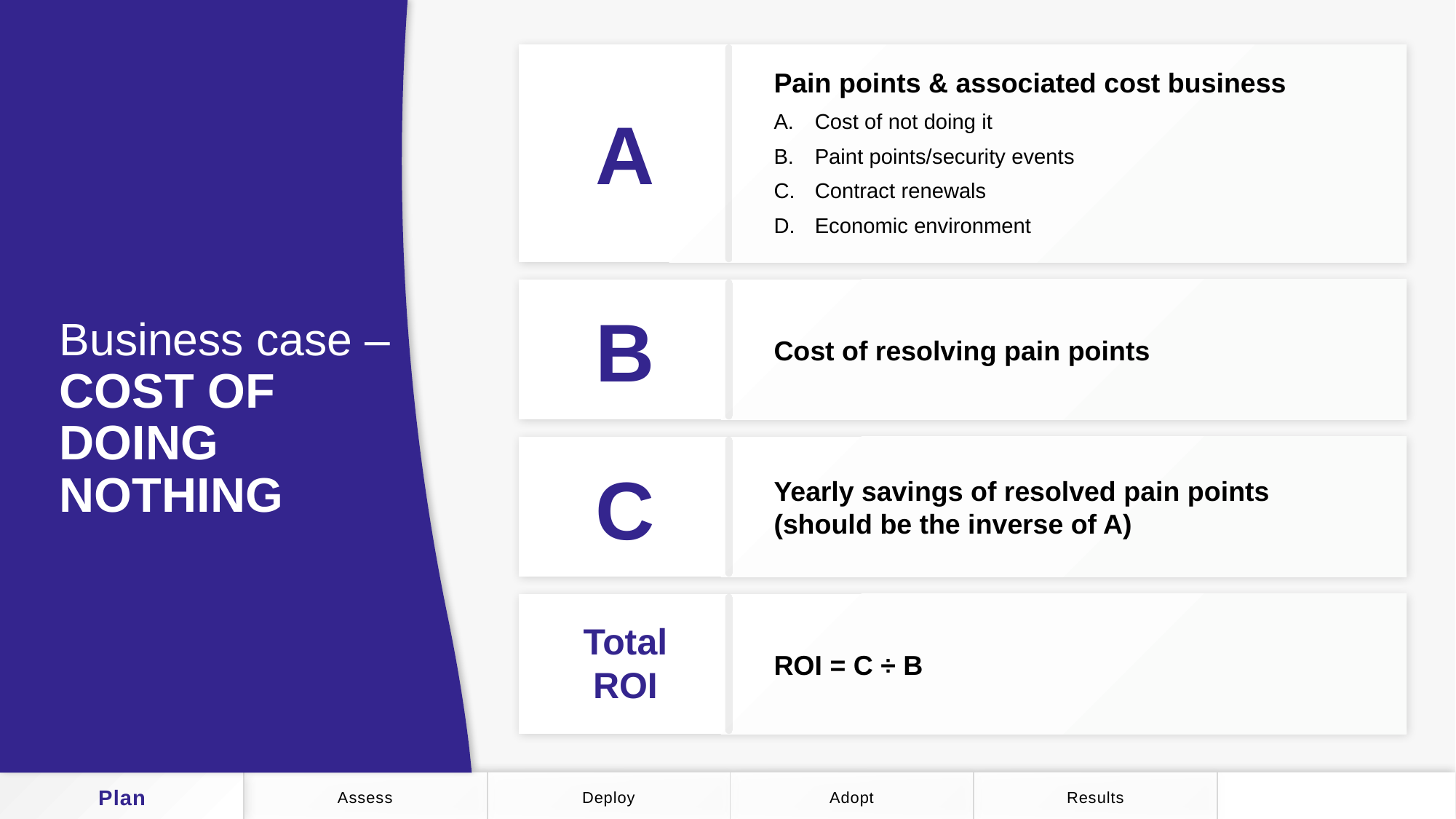

Pain points & associated cost business
Cost of not doing it
Paint points/security events
Contract renewals
Economic environment
A

B
Cost of resolving pain points
Business case –
COST OF
DOING
NOTHING

C
Yearly savings of resolved pain points (should be the inverse of A)

ROI = C ÷ B
Total
ROI